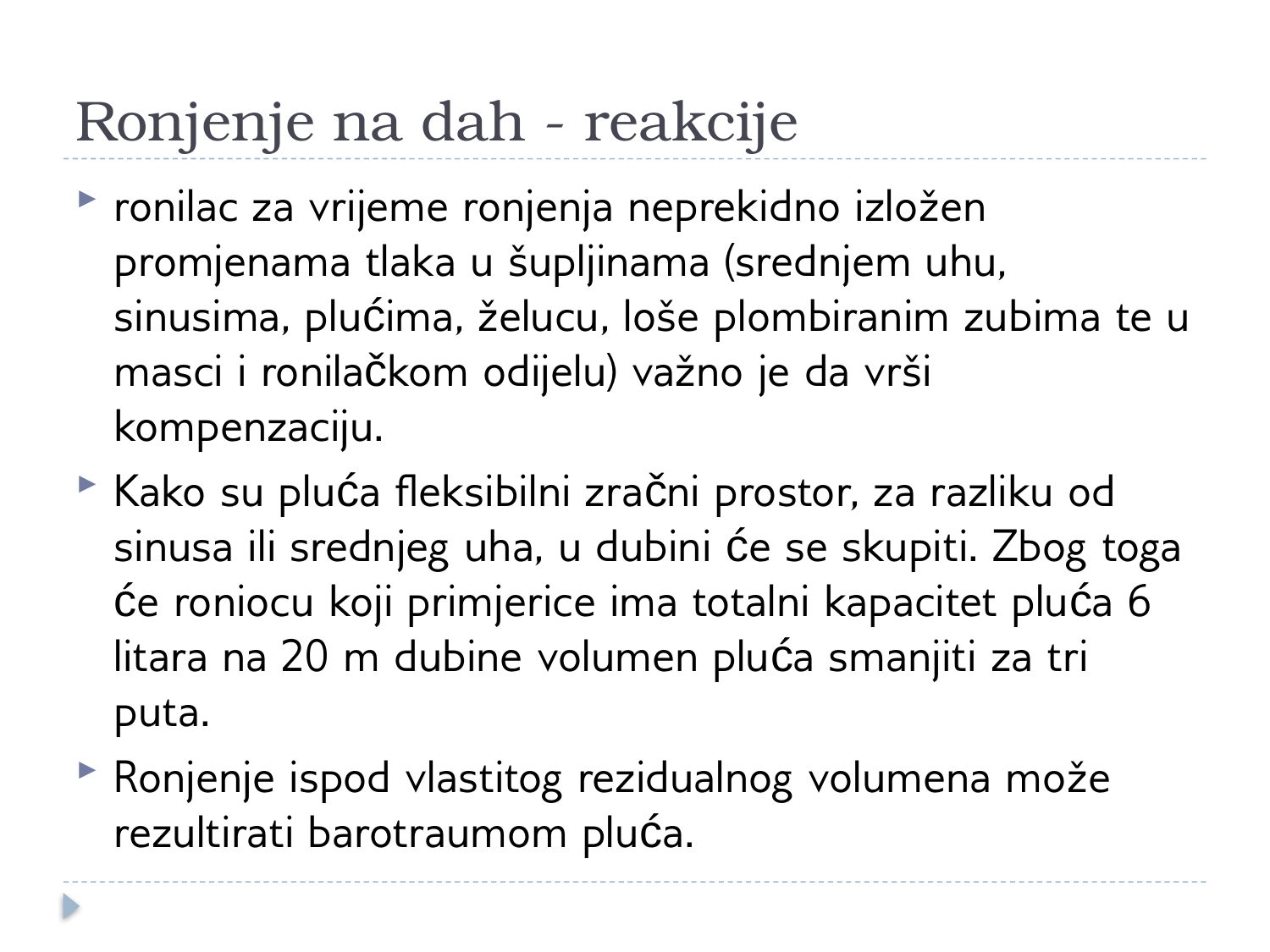

# Ronjenje na dah - reakcije
ronilac za vrijeme ronjenja neprekidno izložen promjenama tlaka u šupljinama (srednjem uhu, sinusima, plućima, želucu, loše plombiranim zubima te u masci i ronilačkom odijelu) važno je da vrši kompenzaciju.
Kako su pluća fleksibilni zračni prostor, za razliku od sinusa ili srednjeg uha, u dubini će se skupiti. Zbog toga će roniocu koji primjerice ima totalni kapacitet pluća 6 litara na 20 m dubine volumen pluća smanjiti za tri puta.
Ronjenje ispod vlastitog rezidualnog volumena može rezultirati barotraumom pluća.